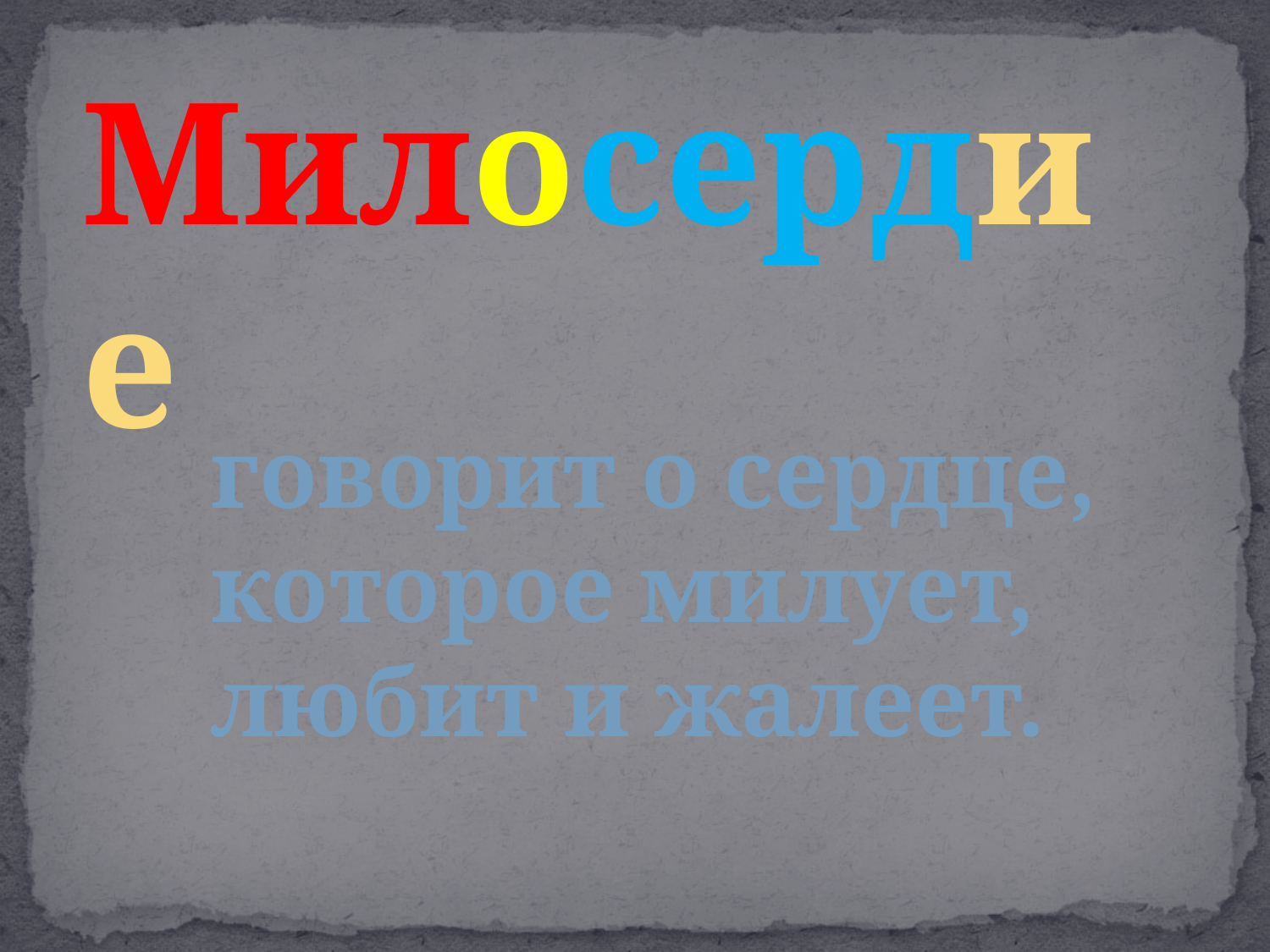

Милосердие
говорит о сердце, которое милует, любит и жалеет.